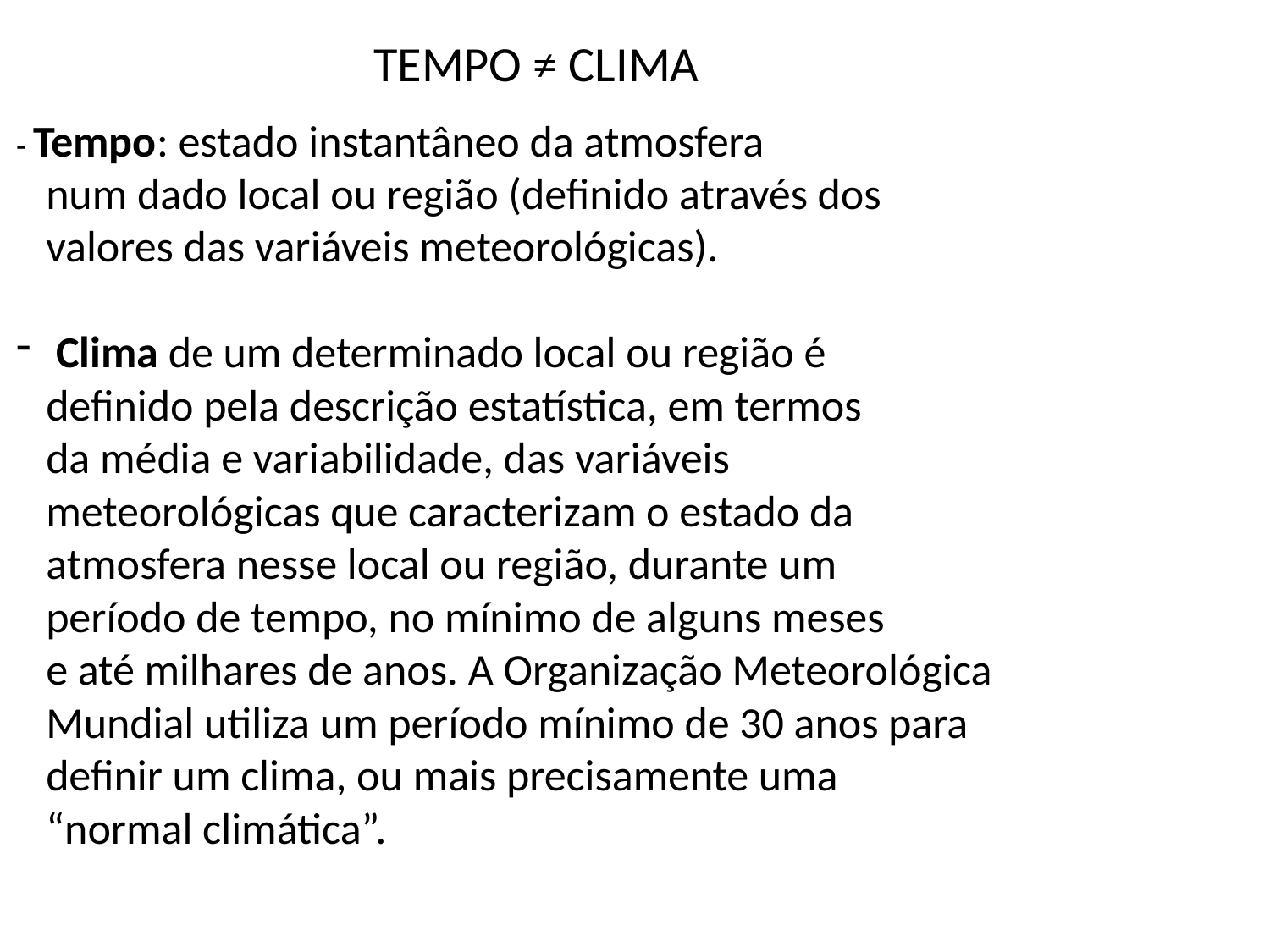

TEMPO ≠ CLIMA
- Tempo: estado instantâneo da atmosfera
   num dado local ou região (definido através dos
   valores das variáveis meteorológicas).

 Clima de um determinado local ou região é
   definido pela descrição estatística, em termos
   da média e variabilidade, das variáveis
   meteorológicas que caracterizam o estado da
   atmosfera nesse local ou região, durante um
   período de tempo, no mínimo de alguns meses
   e até milhares de anos. A Organização Meteorológica
   Mundial utiliza um período mínimo de 30 anos para
   definir um clima, ou mais precisamente uma
   “normal climática”.